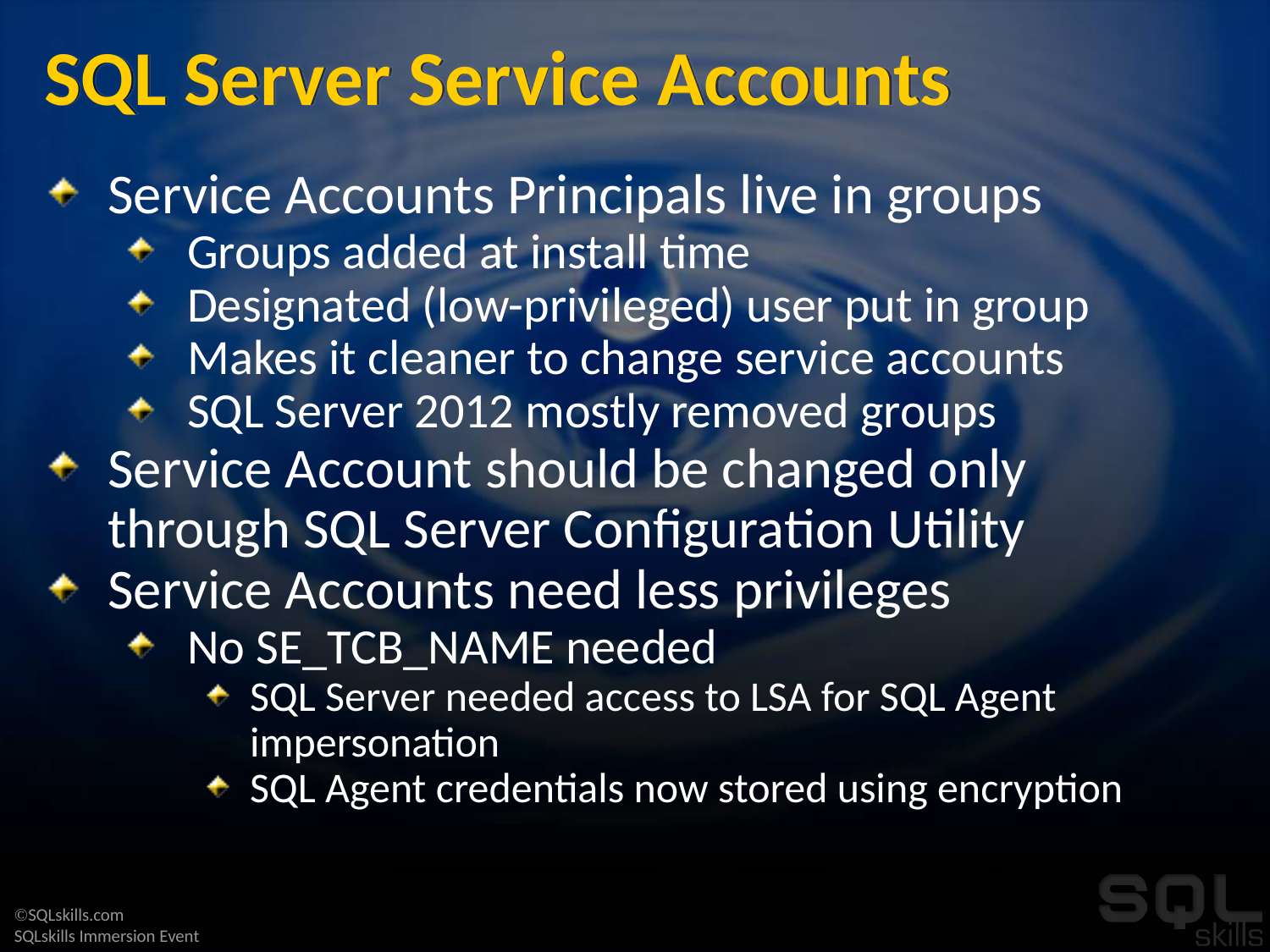

# SQL Server Service Accounts
Service Accounts Principals live in groups
Groups added at install time
Designated (low-privileged) user put in group
Makes it cleaner to change service accounts
SQL Server 2012 mostly removed groups
Service Account should be changed only through SQL Server Configuration Utility
Service Accounts need less privileges
No SE_TCB_NAME needed
SQL Server needed access to LSA for SQL Agent impersonation
SQL Agent credentials now stored using encryption